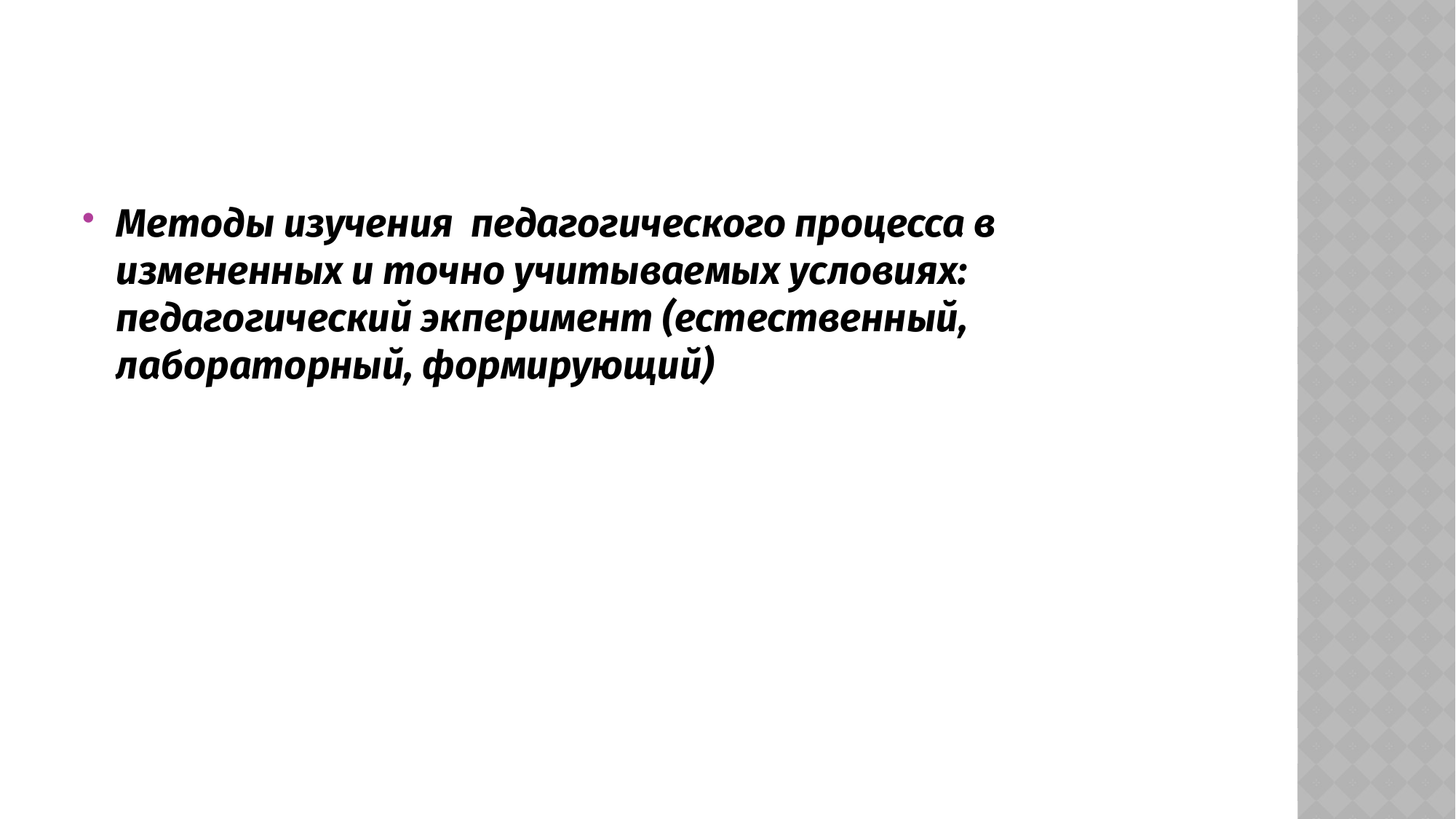

#
Методы изучения  педагогического процесса в измененных и точно учитываемых условиях: педагогический экперимент (естественный, лабораторный, формирующий)